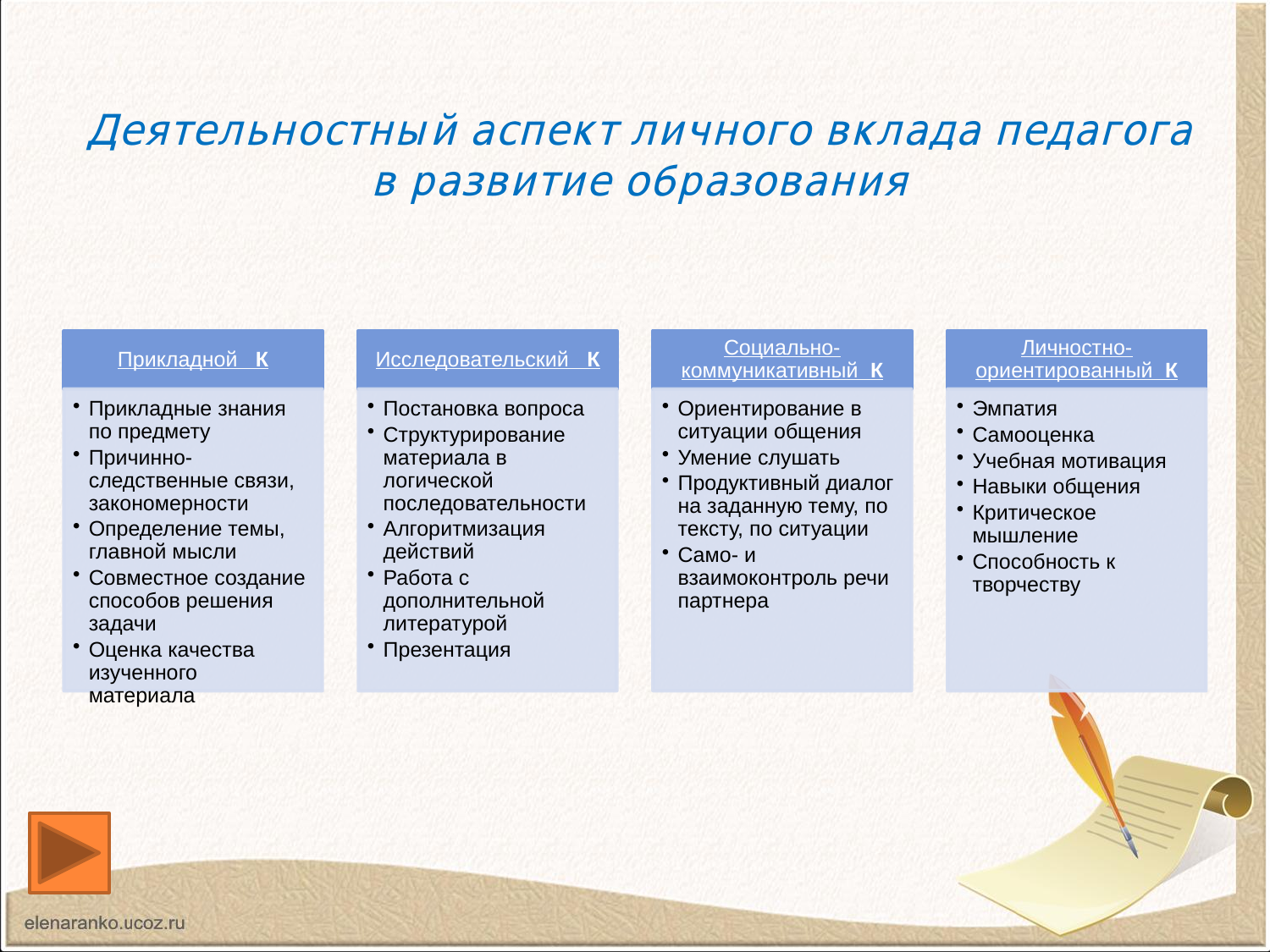

# Деятельностный аспект личного вклада педагога в развитие образования
Прикладной   К
Прикладные знания по предмету
Причинно-следственные связи, закономерности
Определение темы, главной мысли
Совместное создание способов решения задачи
Оценка качества изученного материала
Исследовательский   К
Постановка вопроса
Структурирование материала в логической последовательности
Алгоритмизация действий
Работа с дополнительной литературой
Презентация
Социально-коммуникативный  К
Ориентирование в ситуации общения
Умение слушать
Продуктивный диалог на заданную тему, по тексту, по ситуации
Само- и взаимоконтроль речи партнера
Личностно-ориентированный  К
Эмпатия
Самооценка
Учебная мотивация
Навыки общения
Критическое мышление
Способность к творчеству